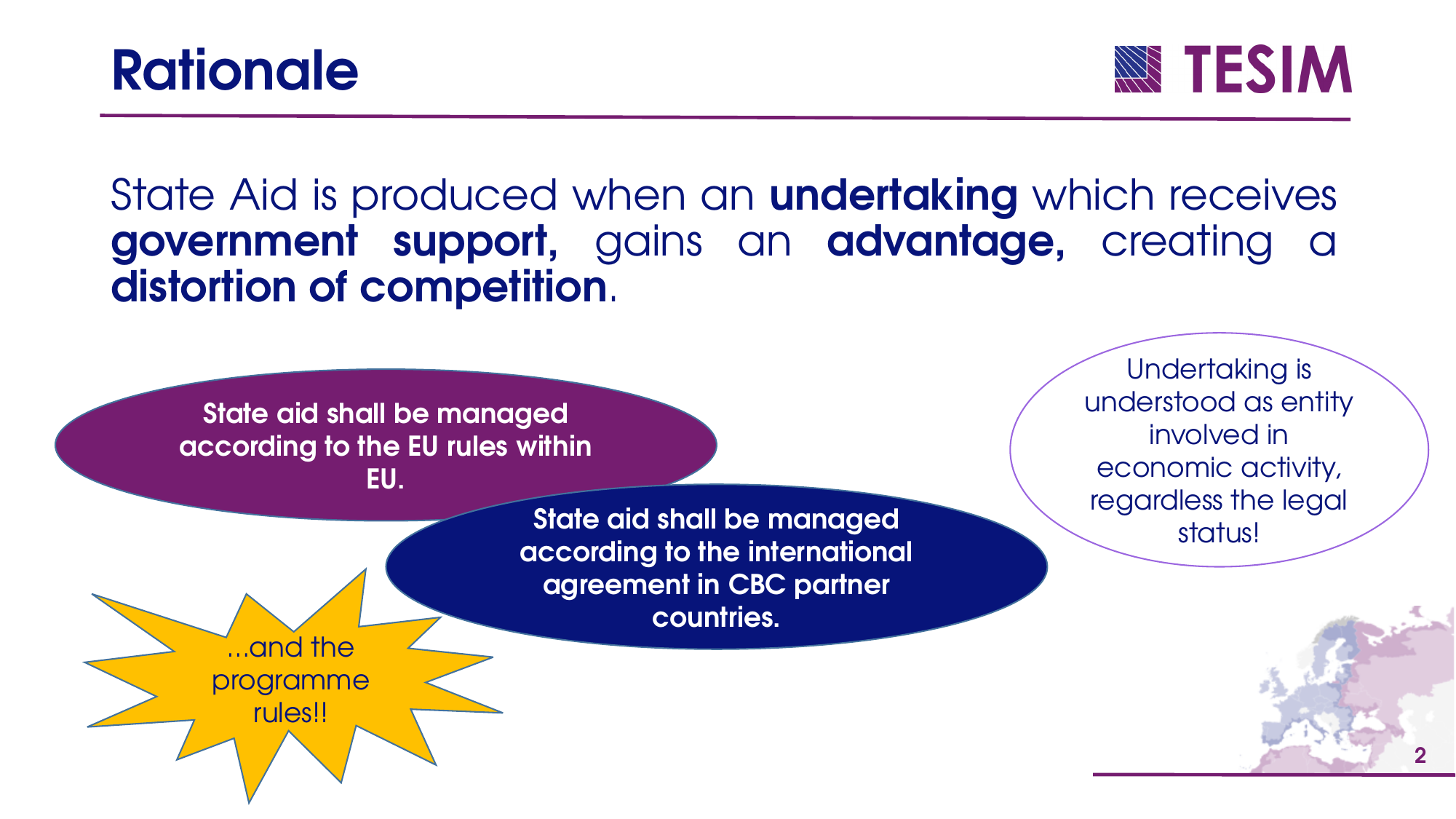

Rationale
State Aid is produced when an undertaking which receives government support, gains an advantage, creating a distortion of competition.
Undertaking is understood as entity involved in economic activity, regardless the legal status!
State aid shall be managed according to the EU rules within EU.

State aid shall be managed according to the international agreement in CBC partner countries.
…and the programme rules!!